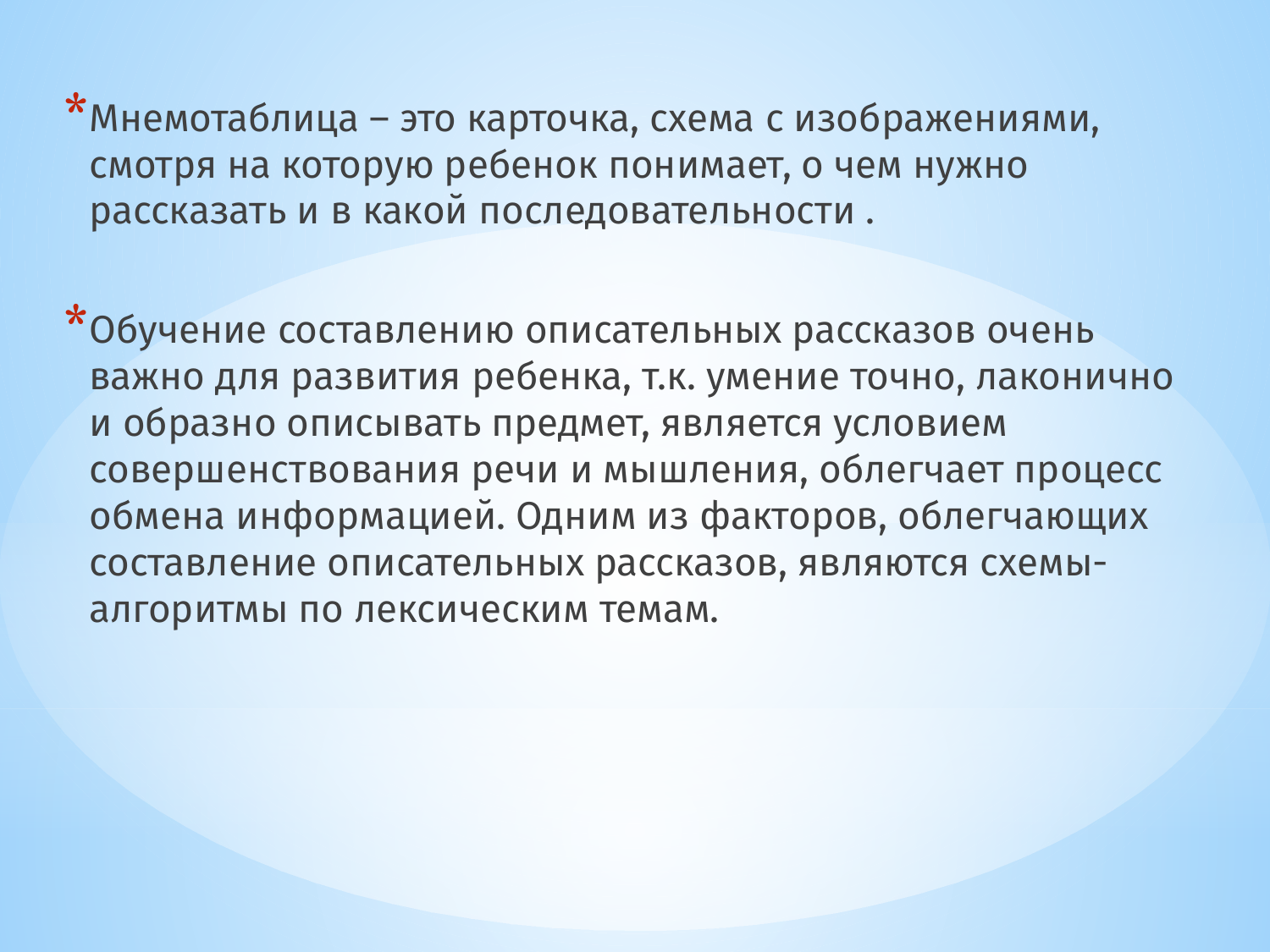

Мнемотаблица – это карточка, схема с изображениями, смотря на которую ребенок понимает, о чем нужно рассказать и в какой последовательности .

Обучение составлению описательных рассказов очень важно для развития ребенка, т.к. умение точно, лаконично и образно описывать предмет, является условием совершенствования речи и мышления, облегчает процесс обмена информацией. Одним из факторов, облегчающих составление описательных рассказов, являются схемы-алгоритмы по лексическим темам.